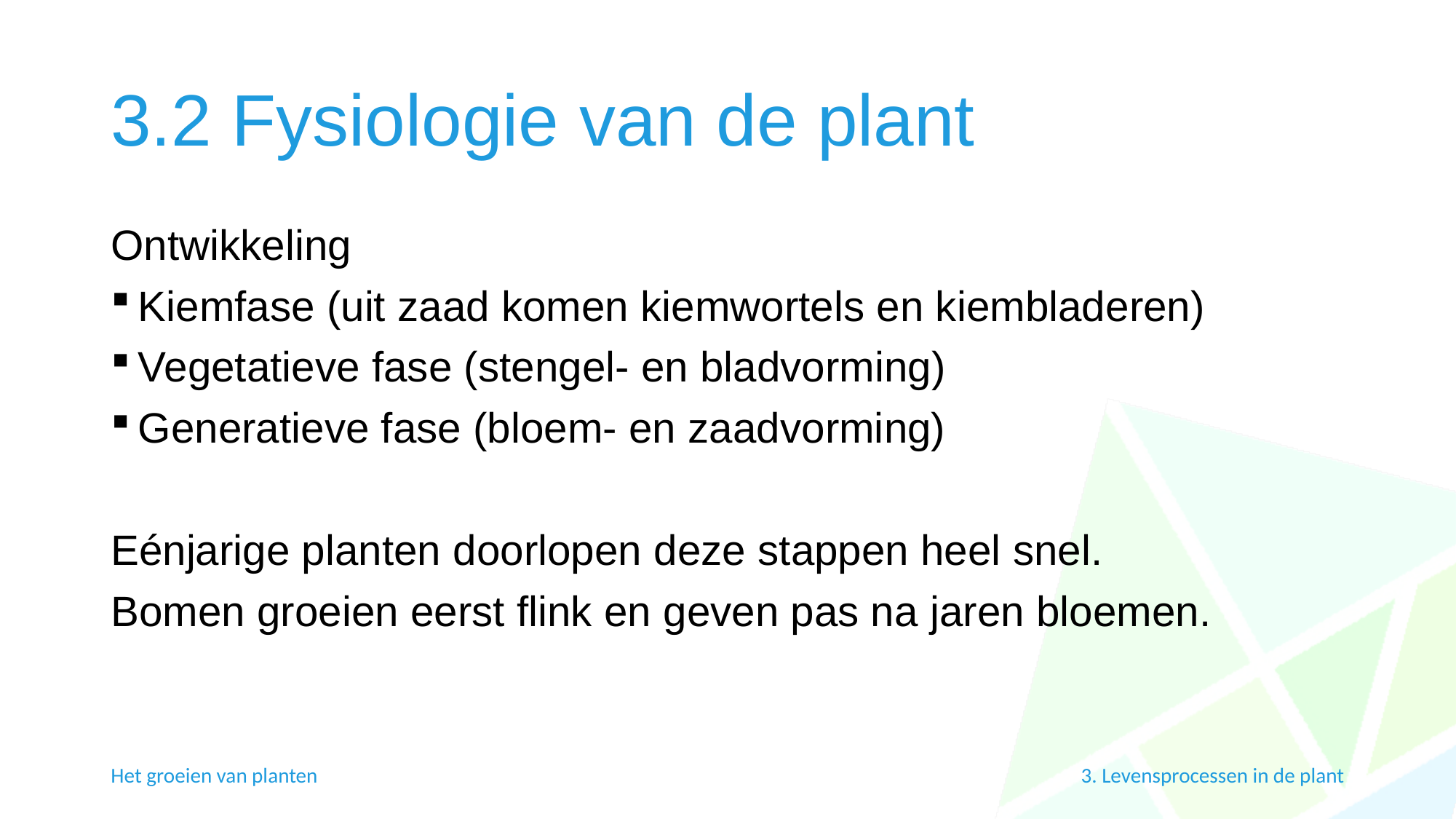

# 3.2 Fysiologie van de plant
Ontwikkeling
Kiemfase (uit zaad komen kiemwortels en kiembladeren)
Vegetatieve fase (stengel- en bladvorming)
Generatieve fase (bloem- en zaadvorming)

Eénjarige planten doorlopen deze stappen heel snel.
Bomen groeien eerst flink en geven pas na jaren bloemen.
Het groeien van planten
3. Levensprocessen in de plant